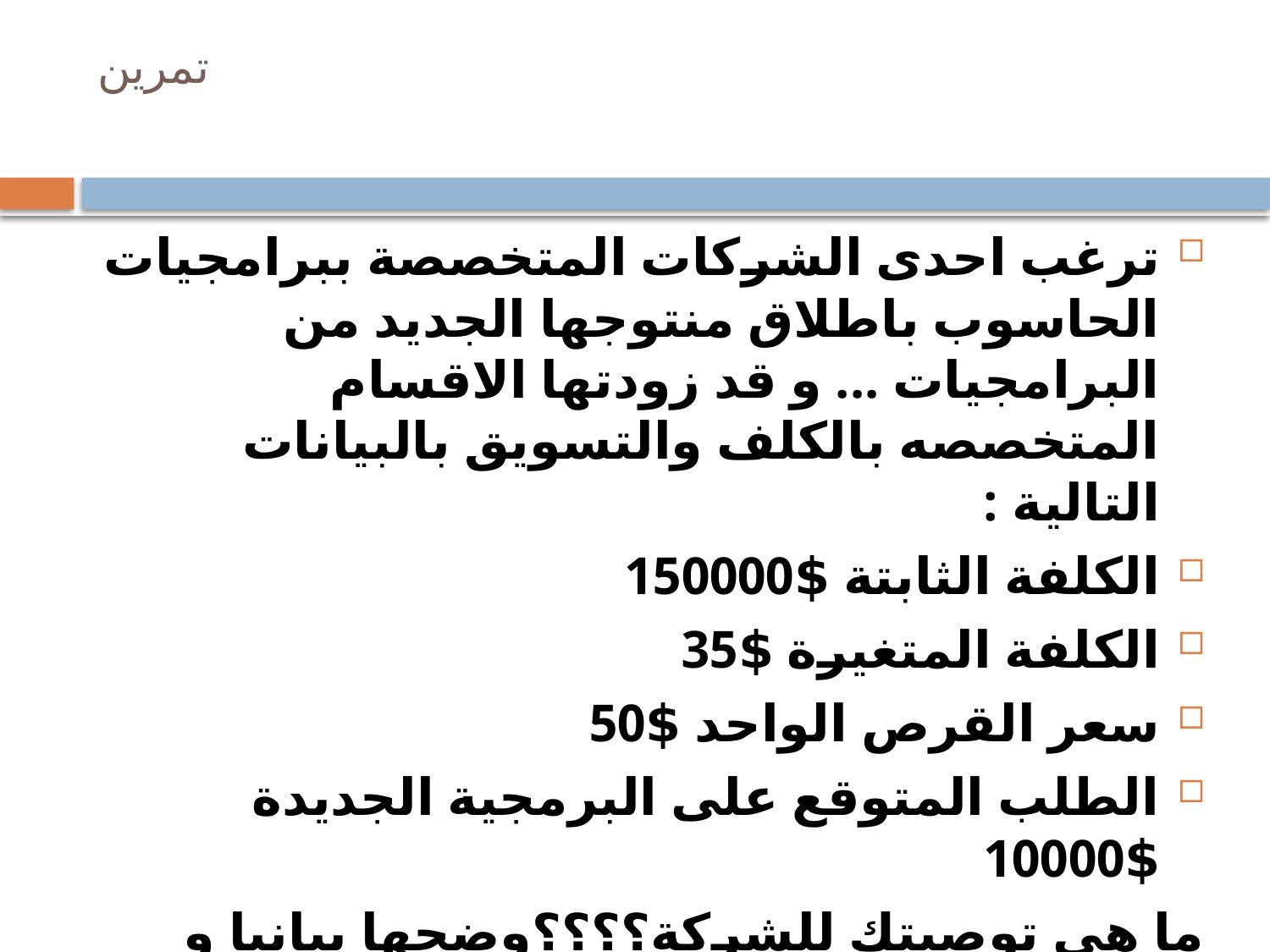

# تمرين
ترغب احدى الشركات المتخصصة ببرامجيات الحاسوب باطلاق منتوجها الجديد من البرامجيات ... و قد زودتها الاقسام المتخصصه بالكلف والتسويق بالبيانات التالية :
الكلفة الثابتة $150000
الكلفة المتغيرة $35
سعر القرص الواحد $50
الطلب المتوقع على البرمجية الجديدة $10000
ما هي توصيتك للشركة؟؟؟؟وضحها بيانيا و بالمعادلات